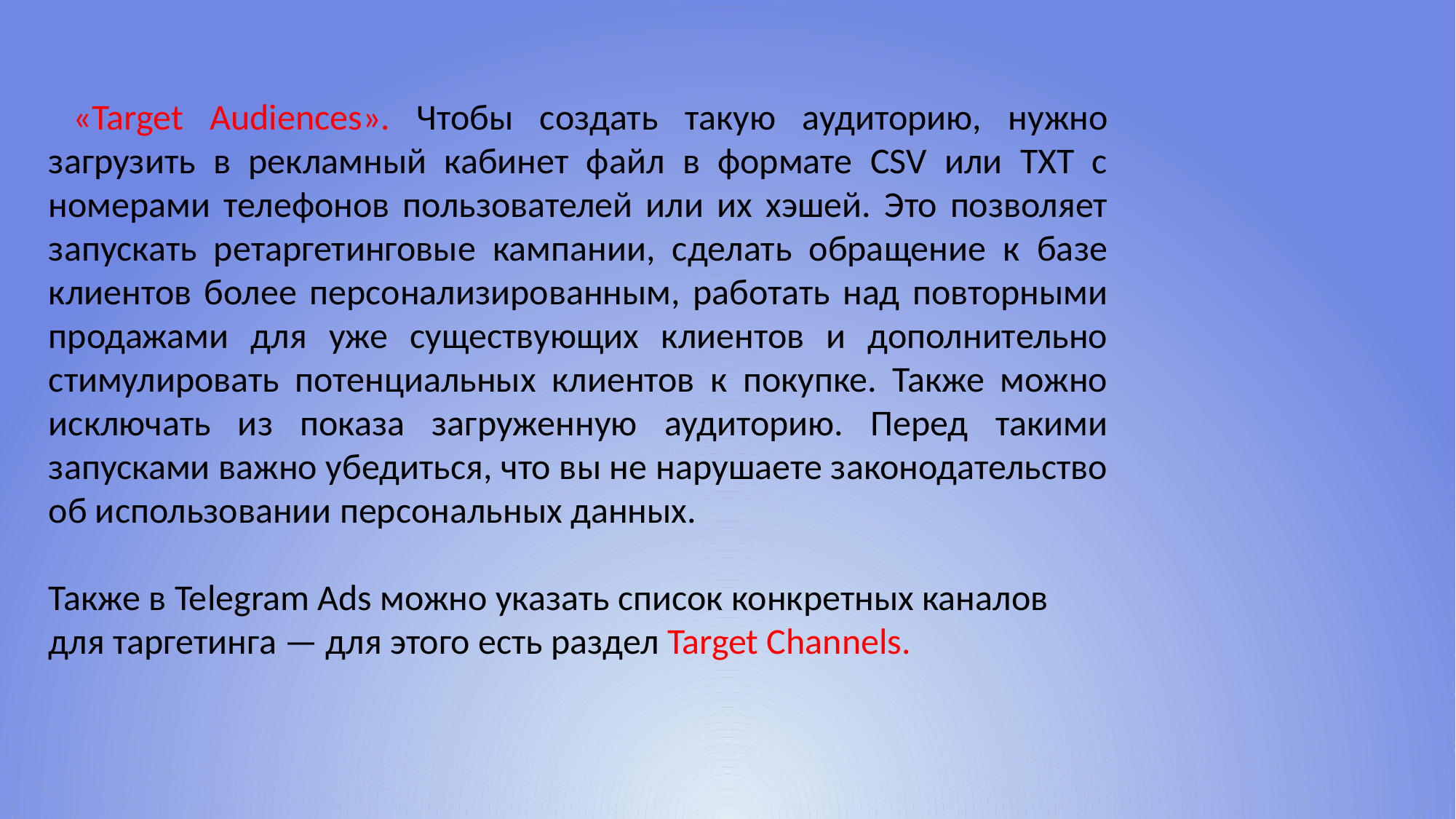

«Target Audiences». Чтобы создать такую аудиторию, нужно загрузить в рекламный кабинет файл в формате CSV или TXT с номерами телефонов пользователей или их хэшей. Это позволяет запускать ретаргетинговые кампании, сделать обращение к базе клиентов более персонализированным, работать над повторными продажами для уже существующих клиентов и дополнительно стимулировать потенциальных клиентов к покупке. Также можно исключать из показа загруженную аудиторию. Перед такими запусками важно убедиться, что вы не нарушаете законодательство об использовании персональных данных.

Также в Telegram Ads можно указать список конкретных каналов для таргетинга — для этого есть раздел Target Channels.